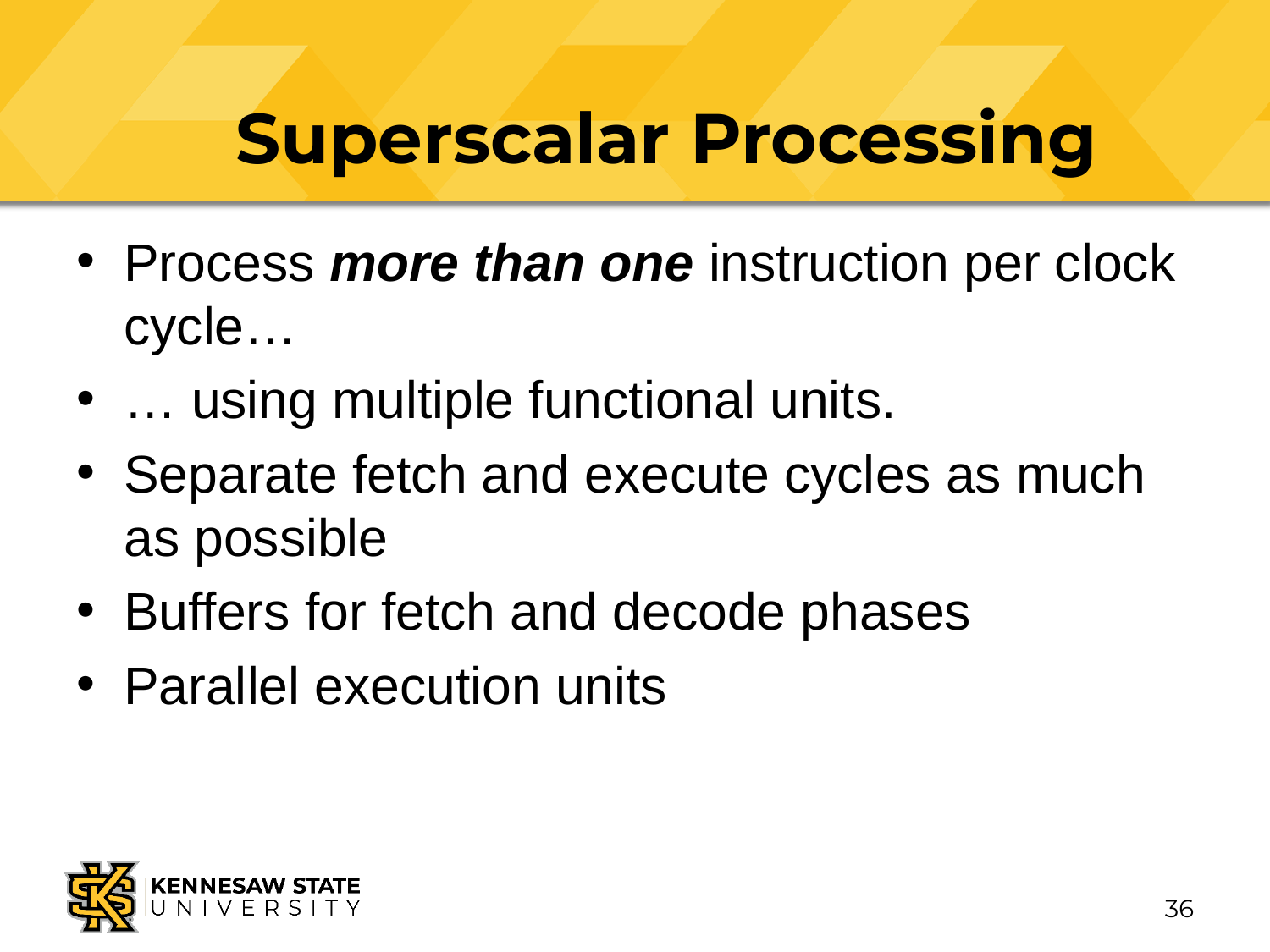

# Superscalar Processing
Process more than one instruction per clock cycle…
… using multiple functional units.
Separate fetch and execute cycles as much as possible
Buffers for fetch and decode phases
Parallel execution units
36